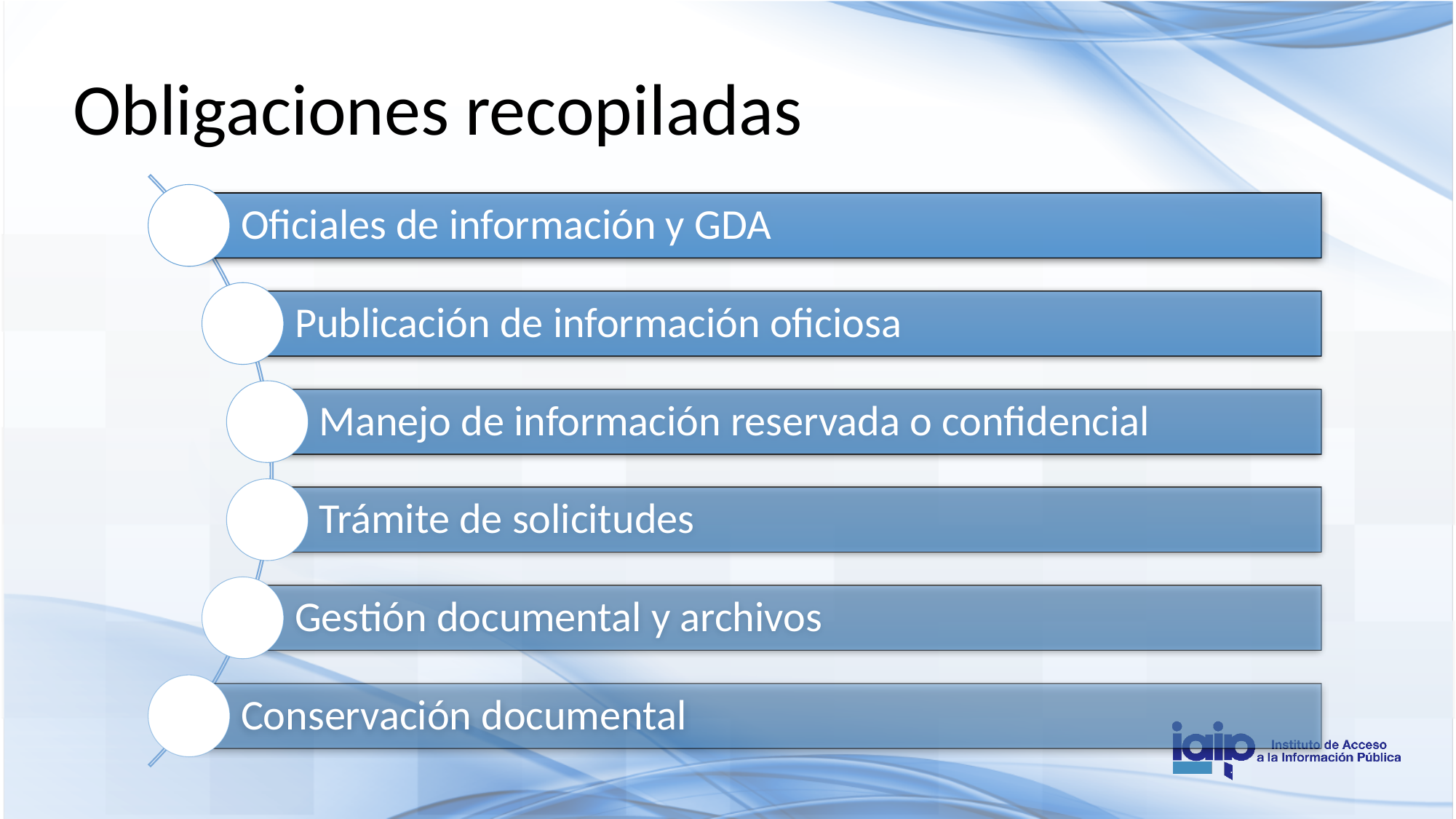

Obligaciones recopiladas
Oficiales de información y GDA
Publicación de información oficiosa
Manejo de información reservada o confidencial
Trámite de solicitudes
Gestión documental y archivos
Conservación documental